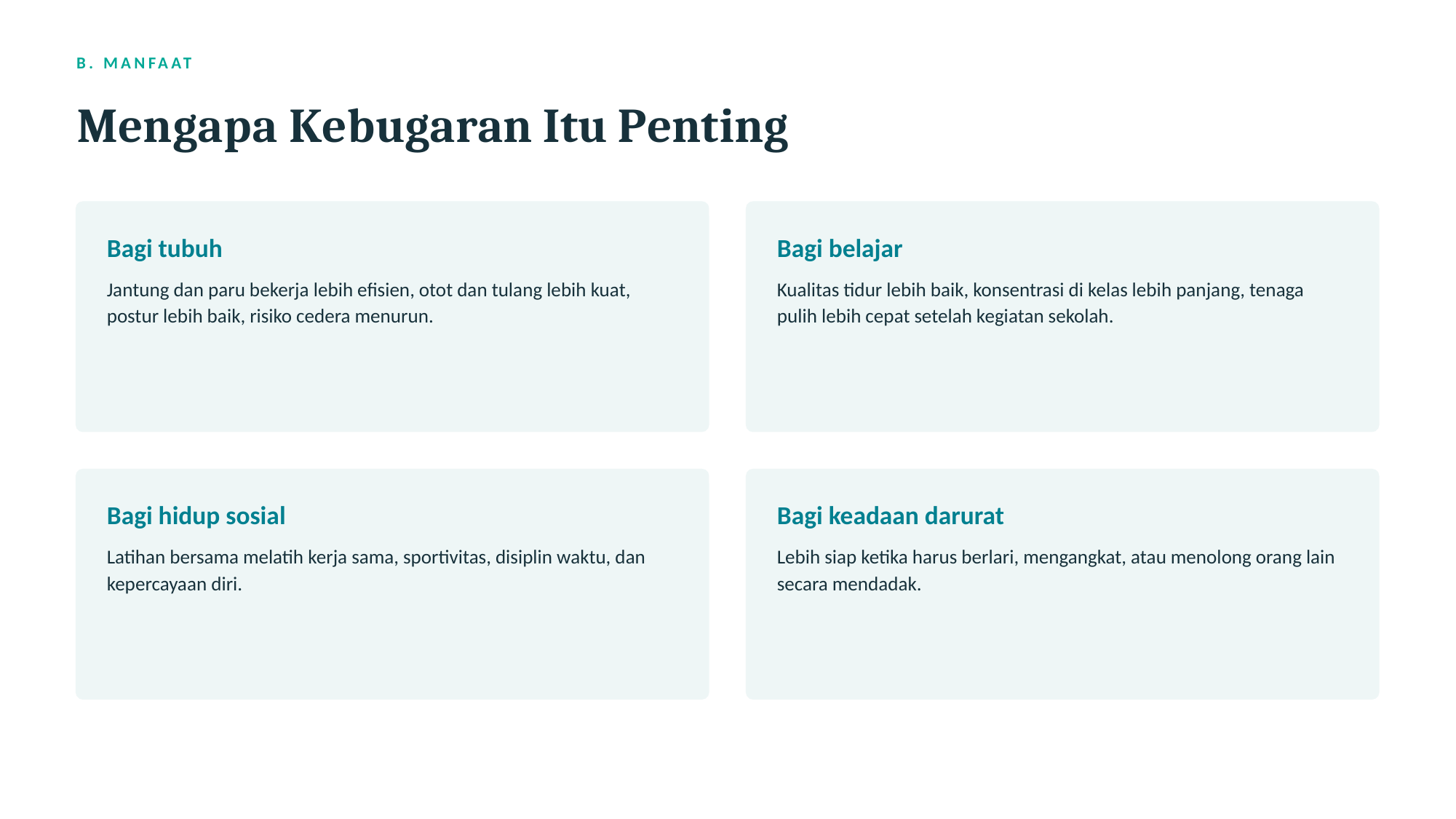

B. MANFAAT
Mengapa Kebugaran Itu Penting

Bagi tubuh
Bagi belajar
Jantung dan paru bekerja lebih efisien, otot dan tulang lebih kuat, postur lebih baik, risiko cedera menurun.
Kualitas tidur lebih baik, konsentrasi di kelas lebih panjang, tenaga pulih lebih cepat setelah kegiatan sekolah.

Bagi hidup sosial
Bagi keadaan darurat
Latihan bersama melatih kerja sama, sportivitas, disiplin waktu, dan kepercayaan diri.
Lebih siap ketika harus berlari, mengangkat, atau menolong orang lain secara mendadak.